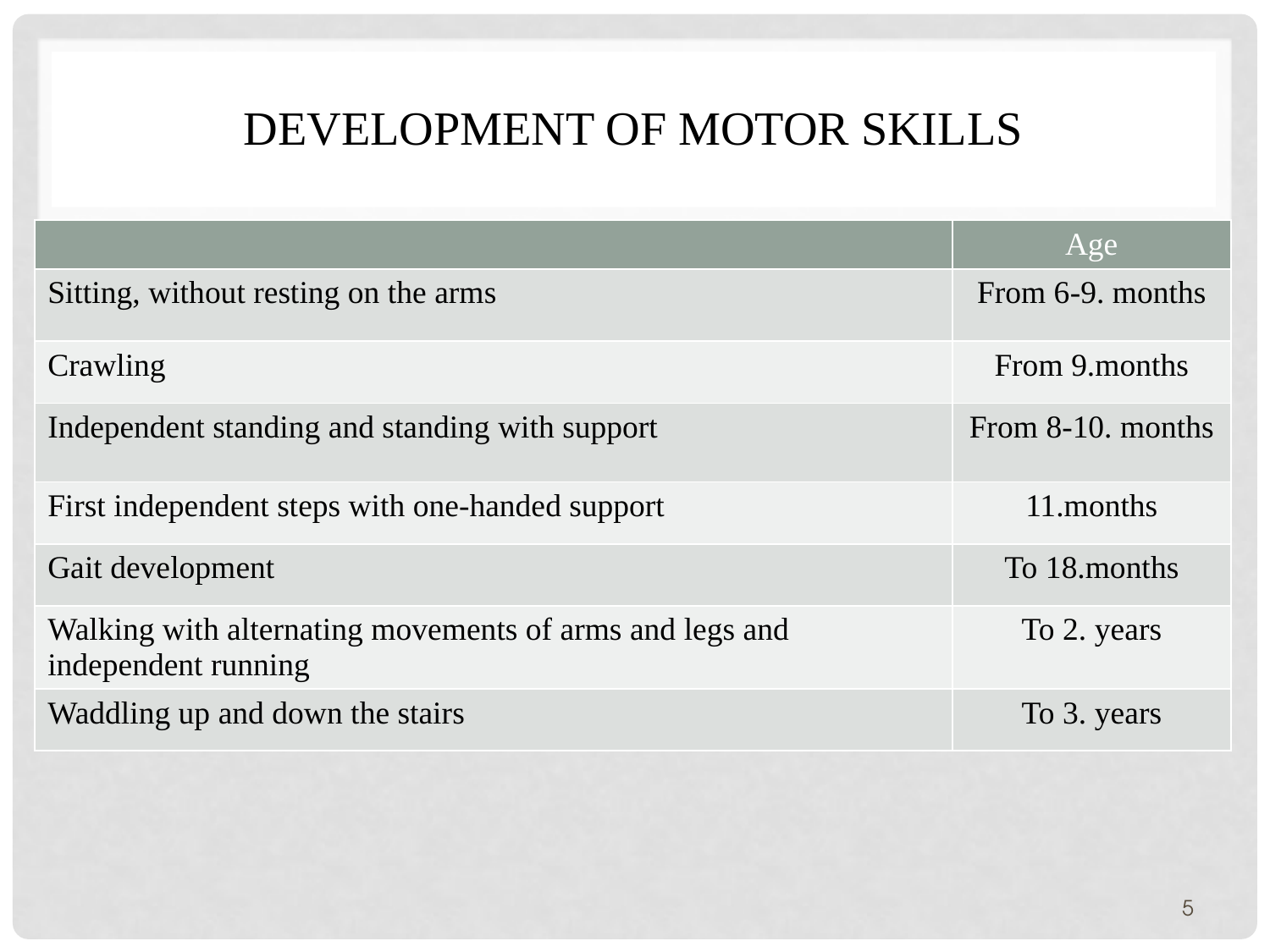

# Development of motor skills
|  | Age |
| --- | --- |
| Sitting, without resting on the arms | From 6-9. months |
| Crawling | From 9.months |
| Independent standing and standing with support | From 8-10. months |
| First independent steps with one-handed support | 11.months |
| Gait development | To 18.months |
| Walking with alternating movements of arms and legs and independent running | To 2. years |
| Waddling up and down the stairs | To 3. years |
5